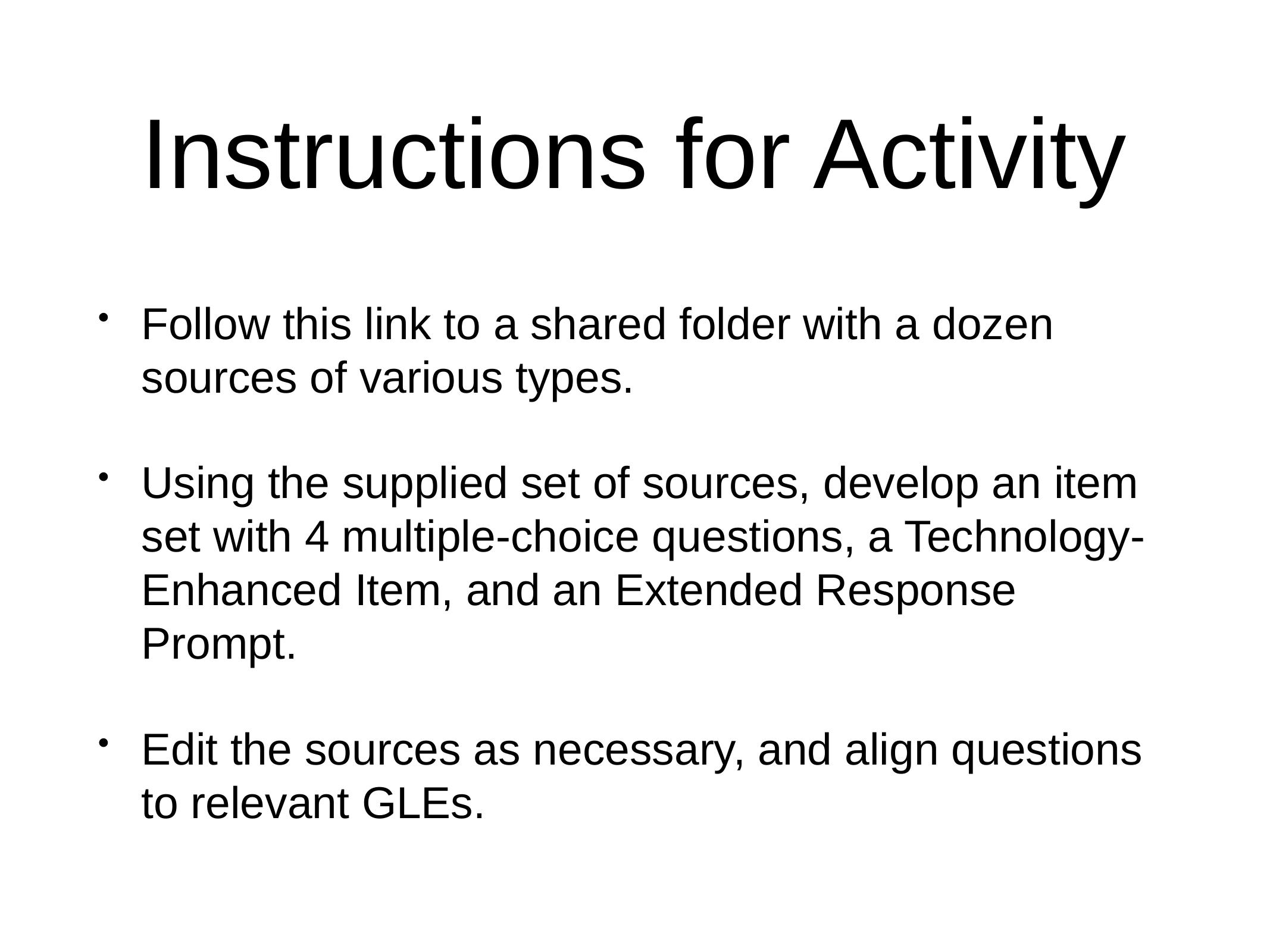

# Instructions for Activity
Follow this link to a shared folder with a dozen sources of various types.
Using the supplied set of sources, develop an item set with 4 multiple-choice questions, a Technology-Enhanced Item, and an Extended Response Prompt.
Edit the sources as necessary, and align questions to relevant GLEs.